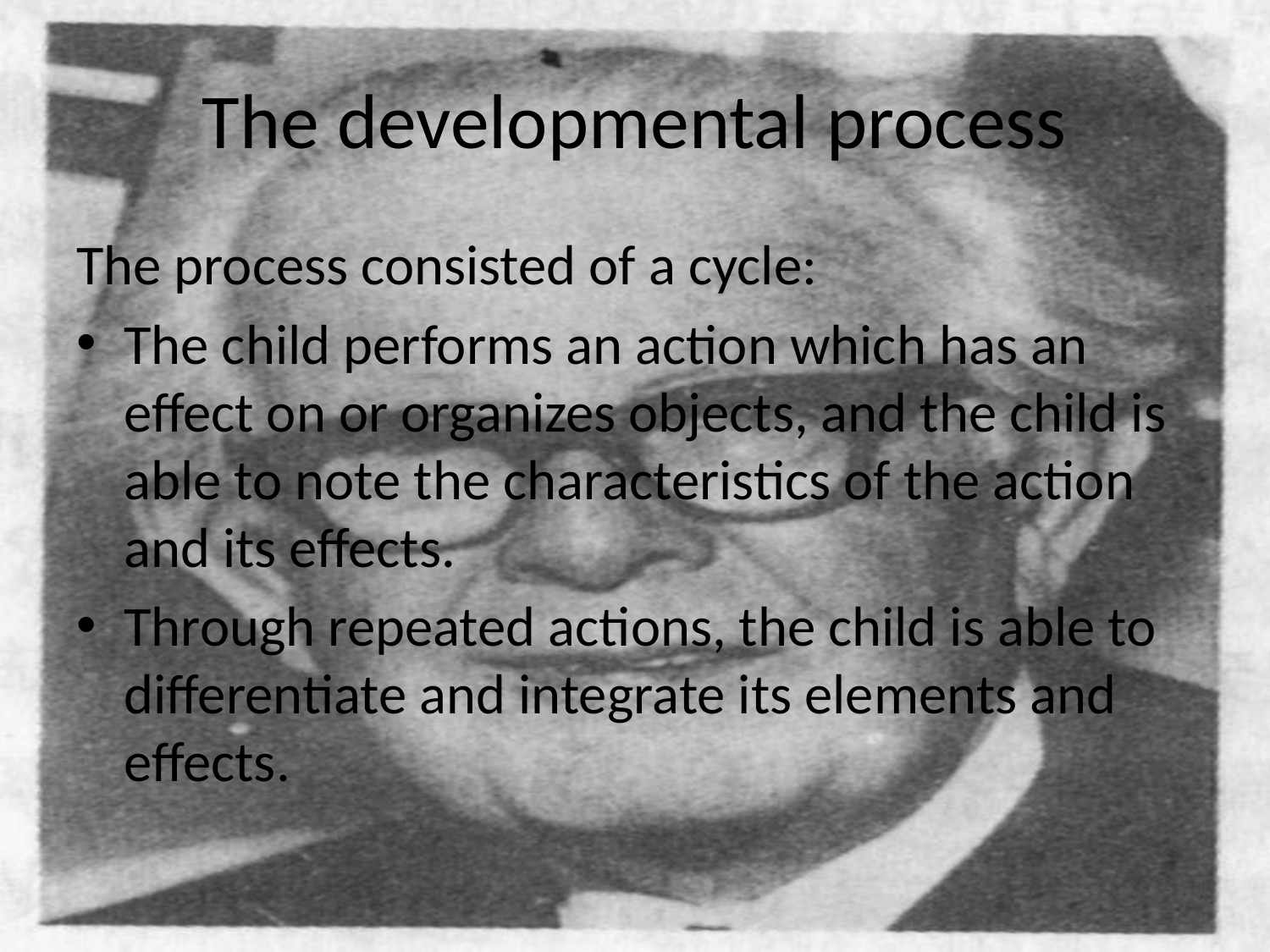

# The developmental process
The process consisted of a cycle:
The child performs an action which has an effect on or organizes objects, and the child is able to note the characteristics of the action and its effects.
Through repeated actions, the child is able to differentiate and integrate its elements and effects.